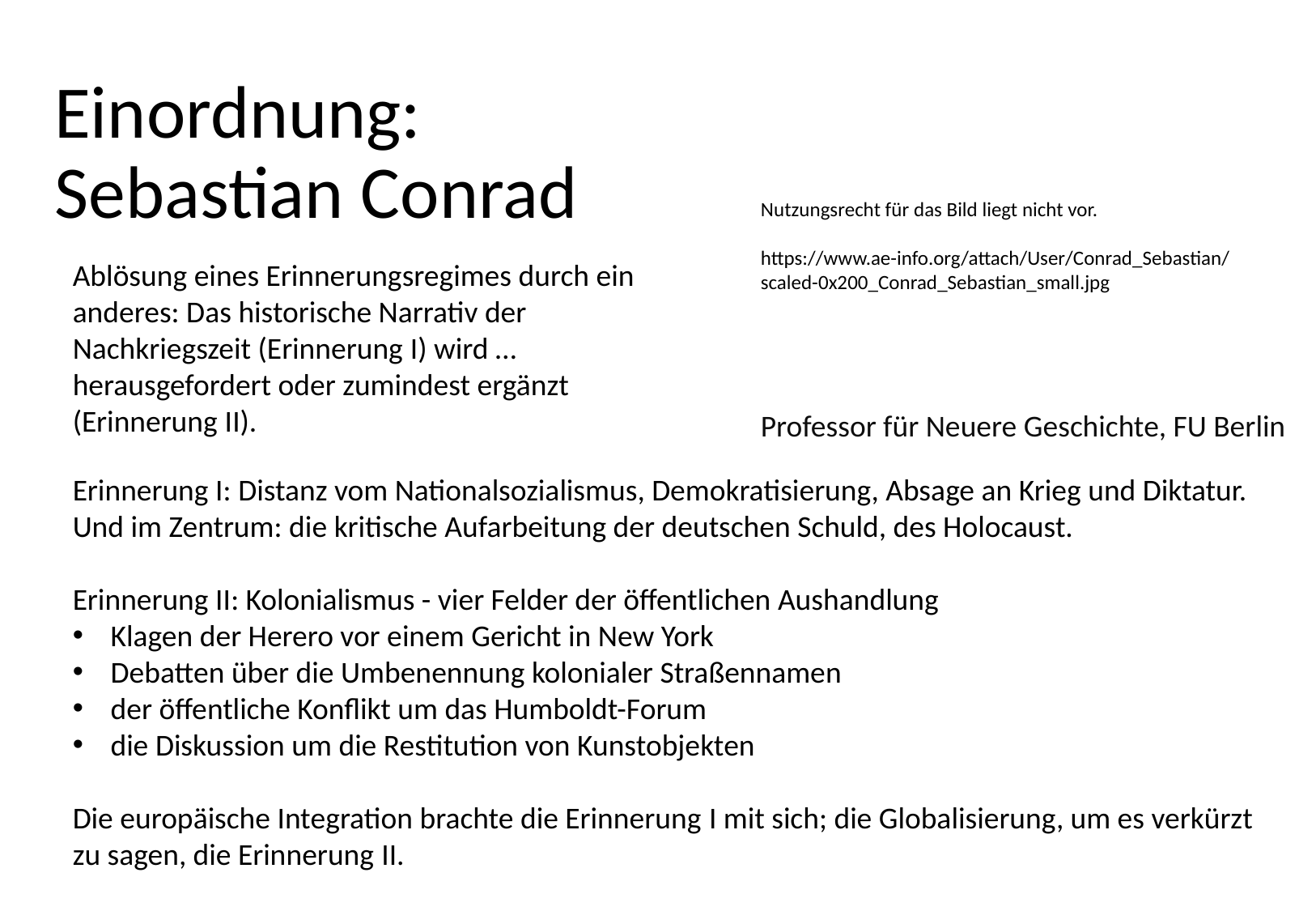

# Einordnung: Sebastian Conrad
Nutzungsrecht für das Bild liegt nicht vor.

https://www.ae-info.org/attach/User/Conrad_Sebastian/scaled-0x200_Conrad_Sebastian_small.jpg
Ablösung eines Erinnerungsregimes durch ein anderes: Das historische Narrativ der Nachkriegszeit (Erinnerung I) wird … herausgefordert oder zumindest ergänzt (Erinnerung II).
Professor für Neuere Geschichte, FU Berlin
Erinnerung I: Distanz vom Nationalsozialismus, Demokratisierung, Absage an Krieg und Diktatur. Und im Zentrum: die kritische Aufarbeitung der deutschen Schuld, des Holocaust.

Erinnerung II: Kolonialismus - vier Felder der öffentlichen Aushandlung
Klagen der Herero vor einem Gericht in New York
Debatten über die Umbenennung kolonialer Straßennamen
der öffentliche Konflikt um das Humboldt-Forum
die Diskussion um die Restitution von Kunstobjekten

Die europäische Integration brachte die Erinnerung I mit sich; die Globalisierung, um es verkürzt zu sagen, die Erinnerung II.